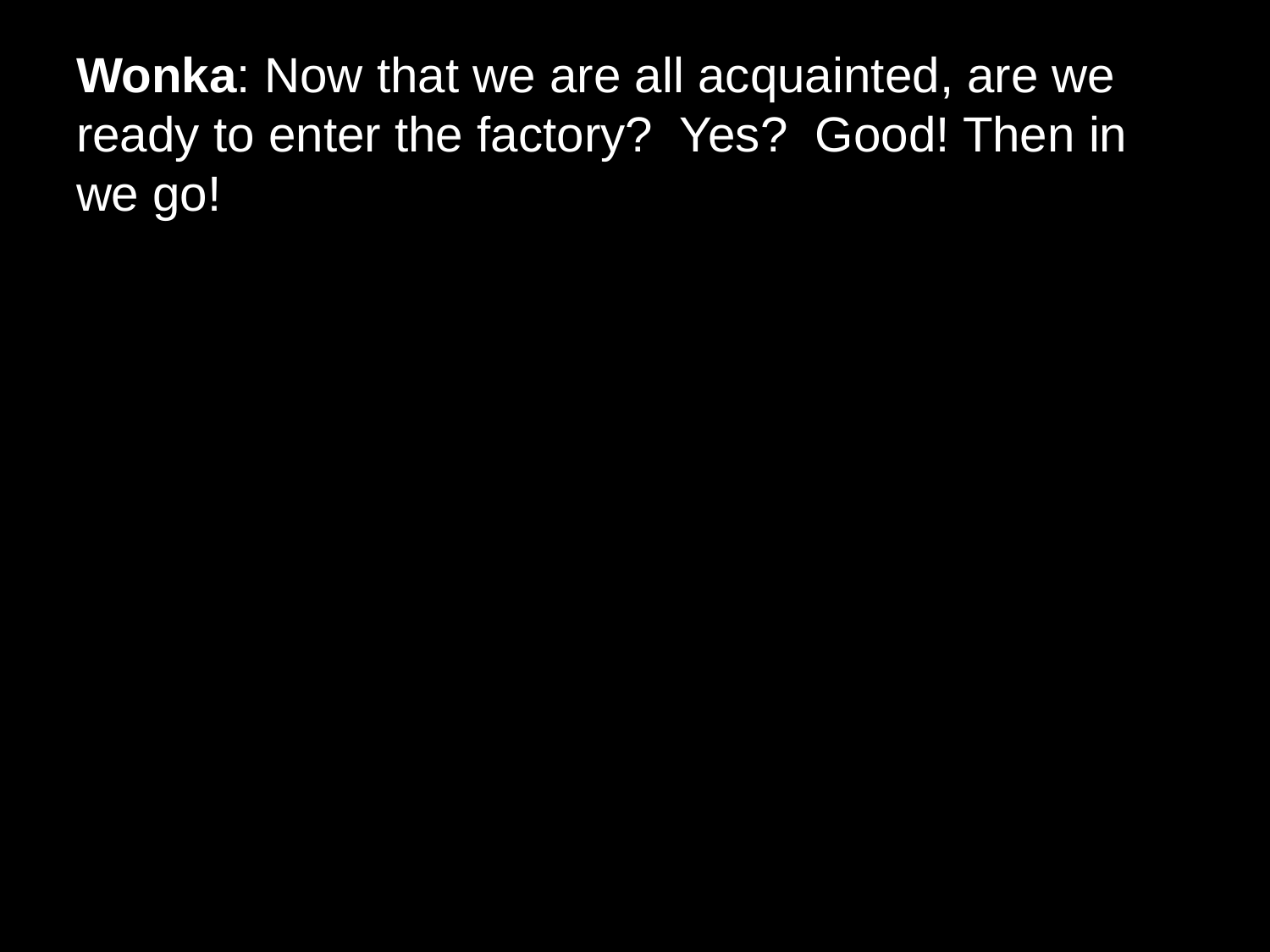

# Wonka: Now that we are all acquainted, are we ready to enter the factory?  Yes?  Good! Then in we go!